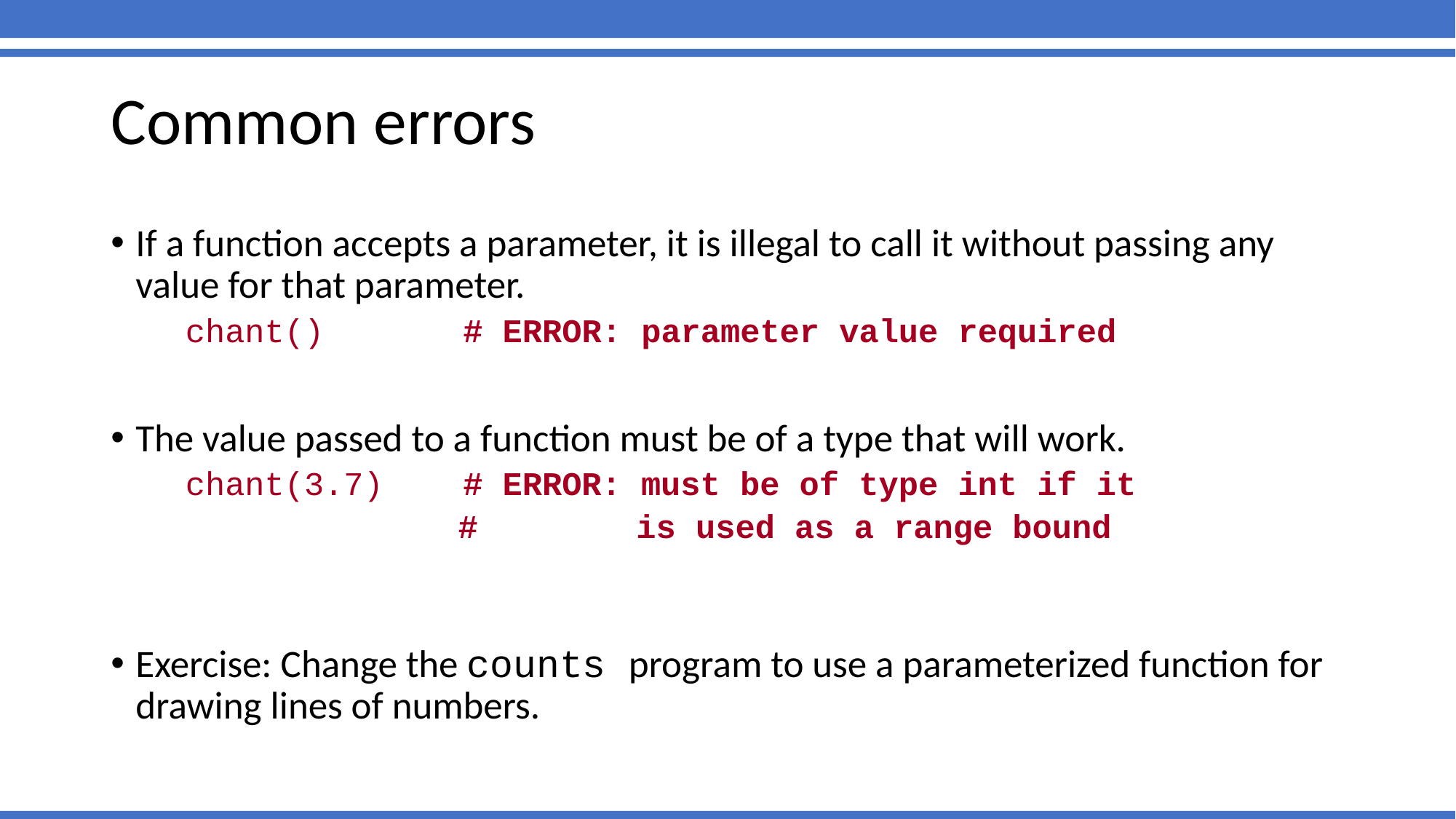

# Common errors
If a function accepts a parameter, it is illegal to call it without passing any value for that parameter.
	chant()       # ERROR: parameter value required

The value passed to a function must be of a type that will work.
	chant(3.7)    # ERROR: must be of type int if it
               #        is used as a range bound

Exercise: Change the counts program to use a parameterized function for drawing lines of numbers.